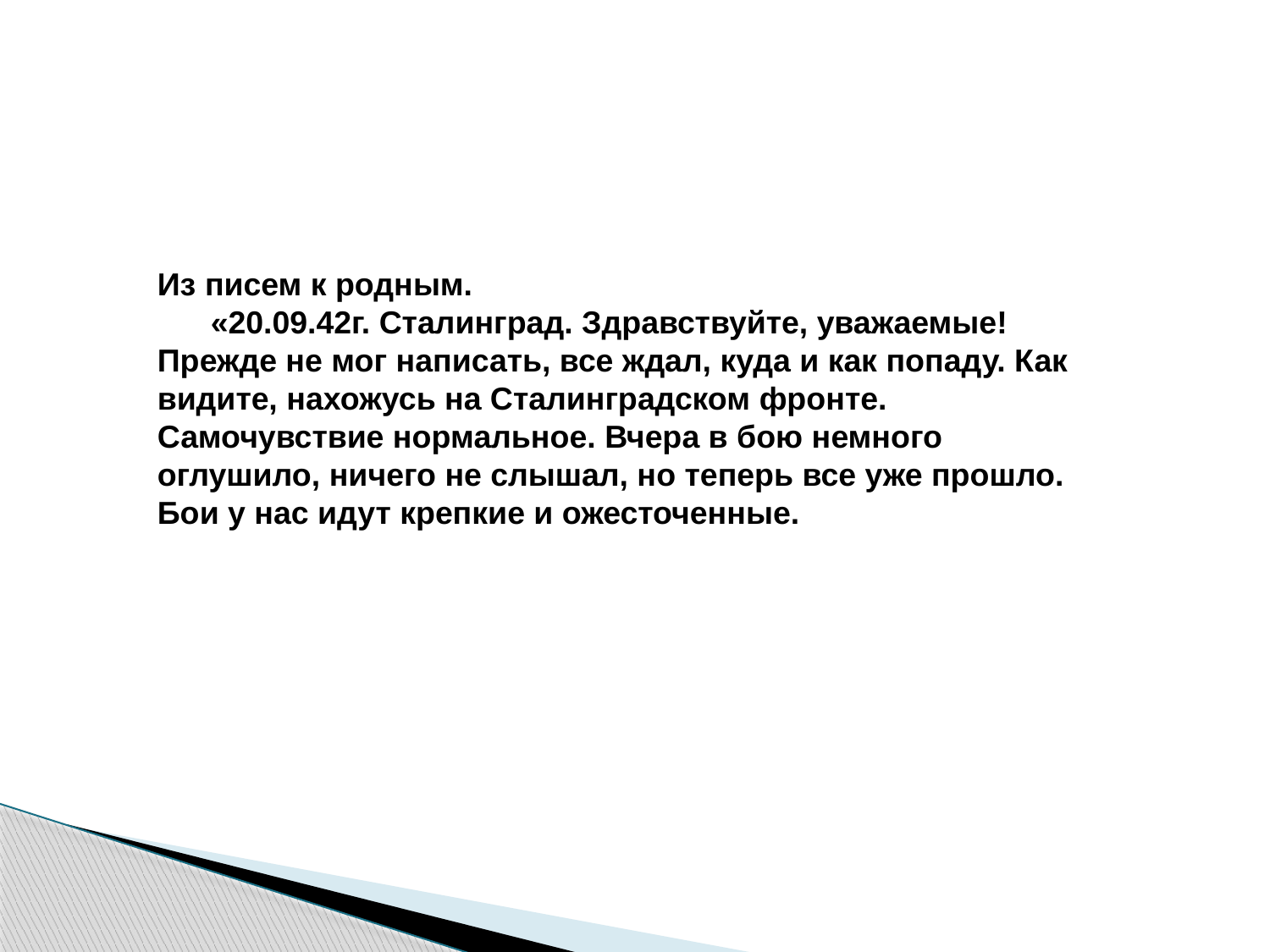

Из писем к родным.
      «20.09.42г. Сталинград. Здравствуйте, уважаемые! Прежде не мог написать, все ждал, куда и как попаду. Как видите, нахожусь на Сталинградском фронте. Самочувствие нормальное. Вчера в бою немного оглушило, ничего не слышал, но теперь все уже прошло. Бои у нас идут крепкие и ожесточенные.